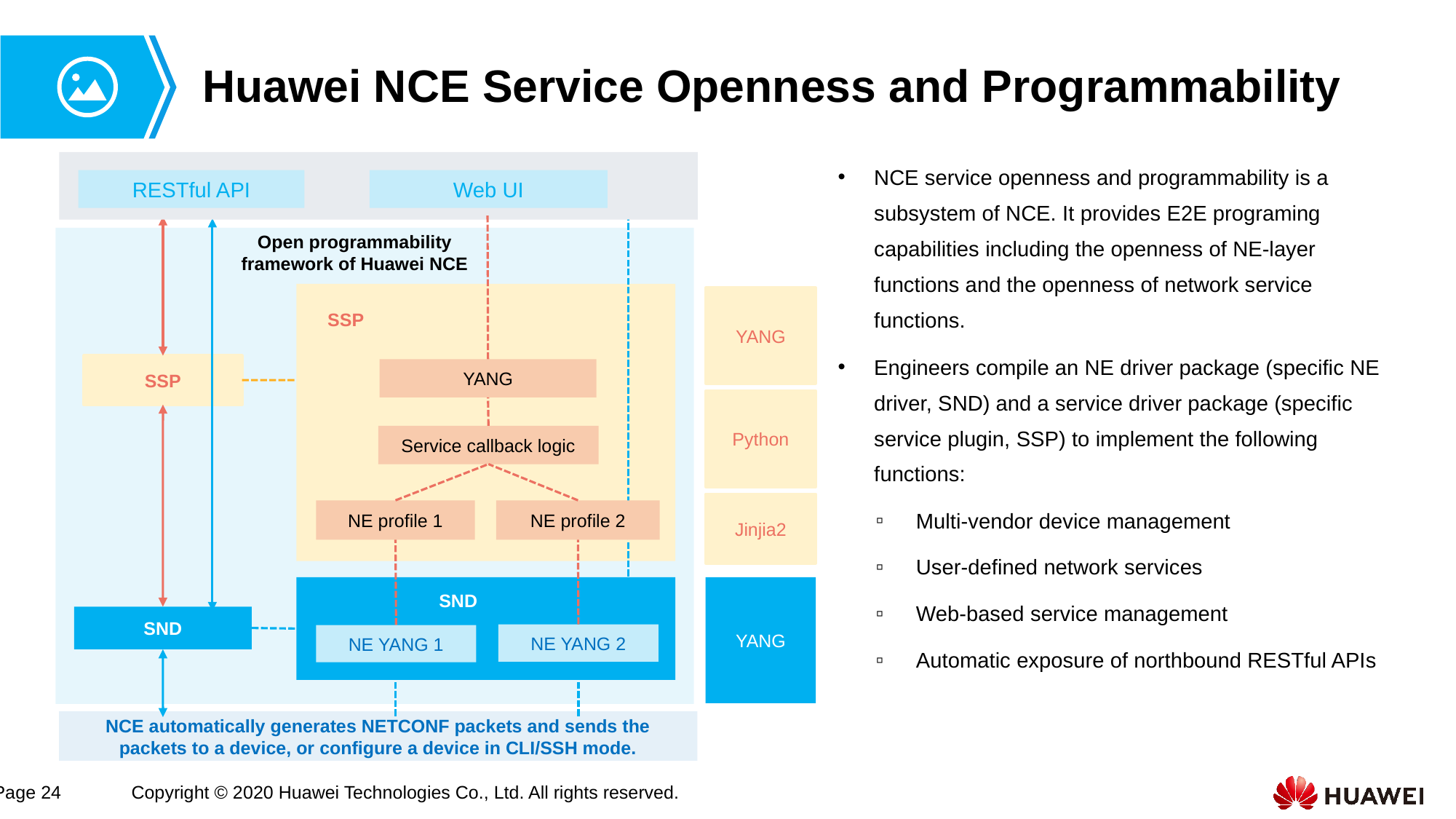

# Huawei NCE Service Openness and Programmability
NCE service openness and programmability is a subsystem of NCE. It provides E2E programing capabilities including the openness of NE-layer functions and the openness of network service functions.
Engineers compile an NE driver package (specific NE driver, SND) and a service driver package (specific service plugin, SSP) to implement the following functions:
Multi-vendor device management
User-defined network services
Web-based service management
Automatic exposure of northbound RESTful APIs

RESTful API
Web UI
Open programmability framework of Huawei NCE

YANG
SSP
SSP
YANG
Python
Service callback logic
Jinjia2
NE profile 1
NE profile 2

YANG
SND
SND
NE YANG 2
NE YANG 1
NCE automatically generates NETCONF packets and sends the packets to a device, or configure a device in CLI/SSH mode.